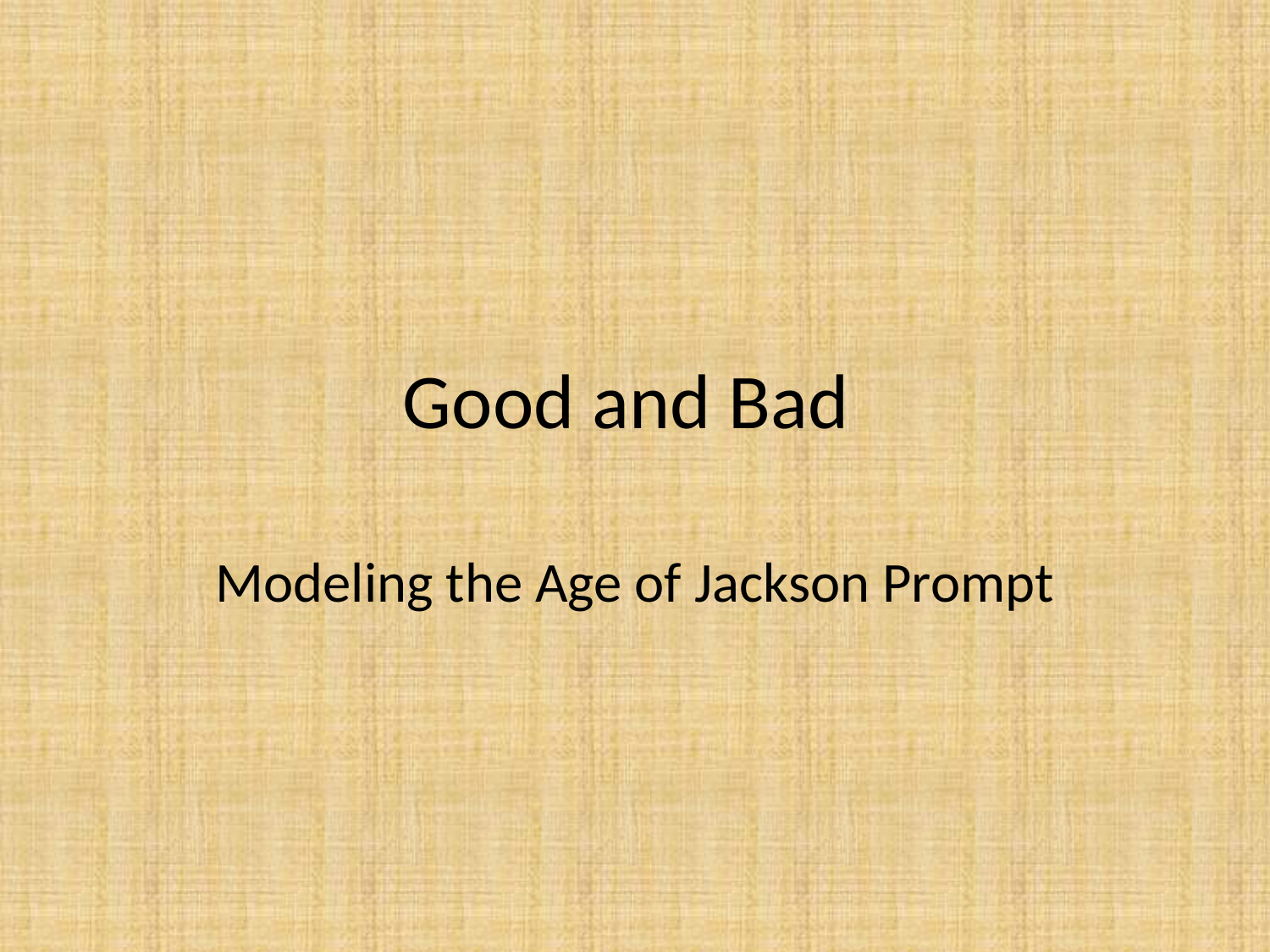

# Good and Bad
Modeling the Age of Jackson Prompt